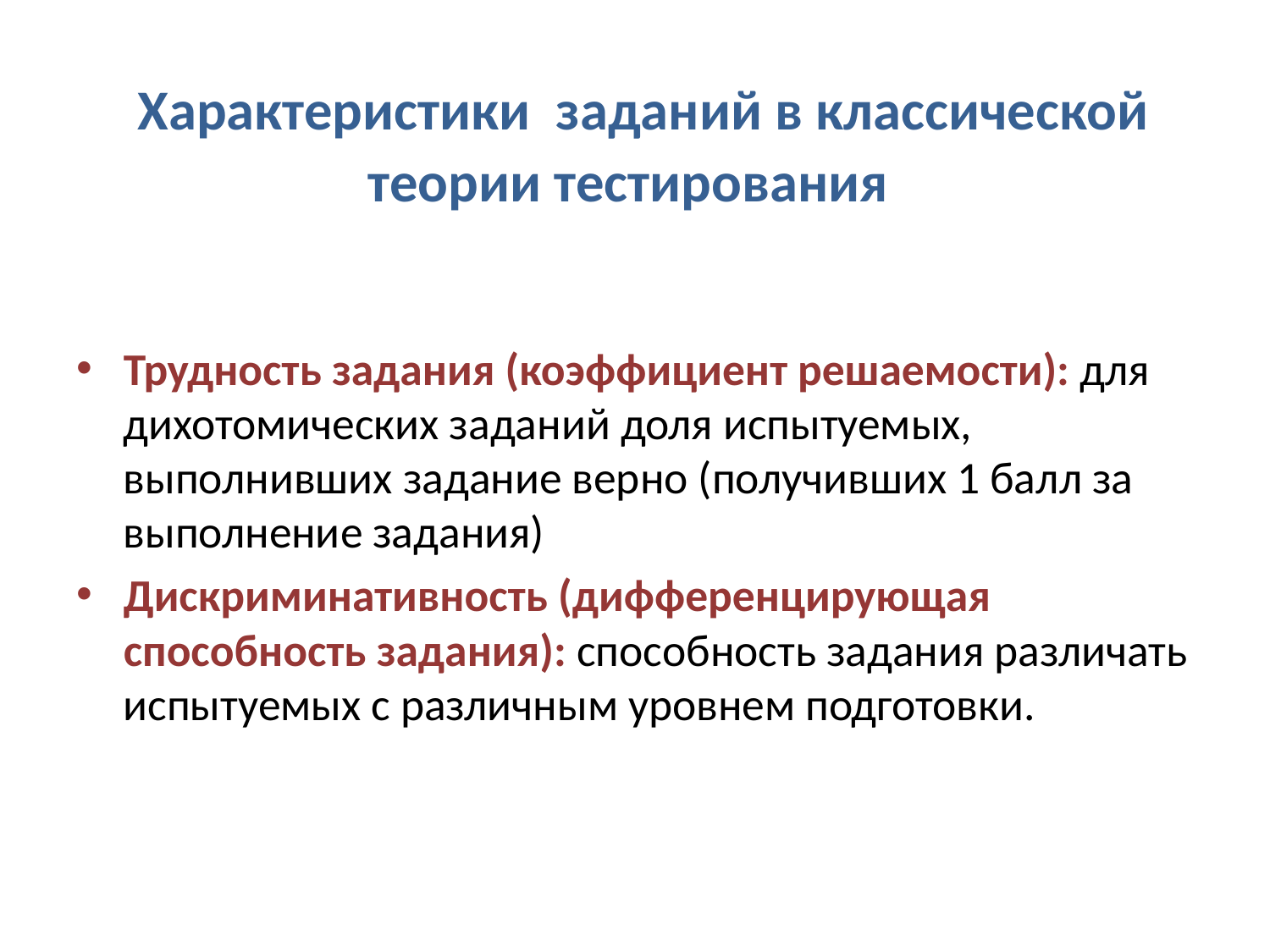

# Характеристики  заданий в классической теории тестирования

Трудность задания (коэффициент решаемости): для дихотомических заданий доля испытуемых, выполнивших задание верно (получивших 1 балл за выполнение задания)
Дискриминативность (дифференцирующая способность задания): способность задания различать испытуемых с различным уровнем подготовки.